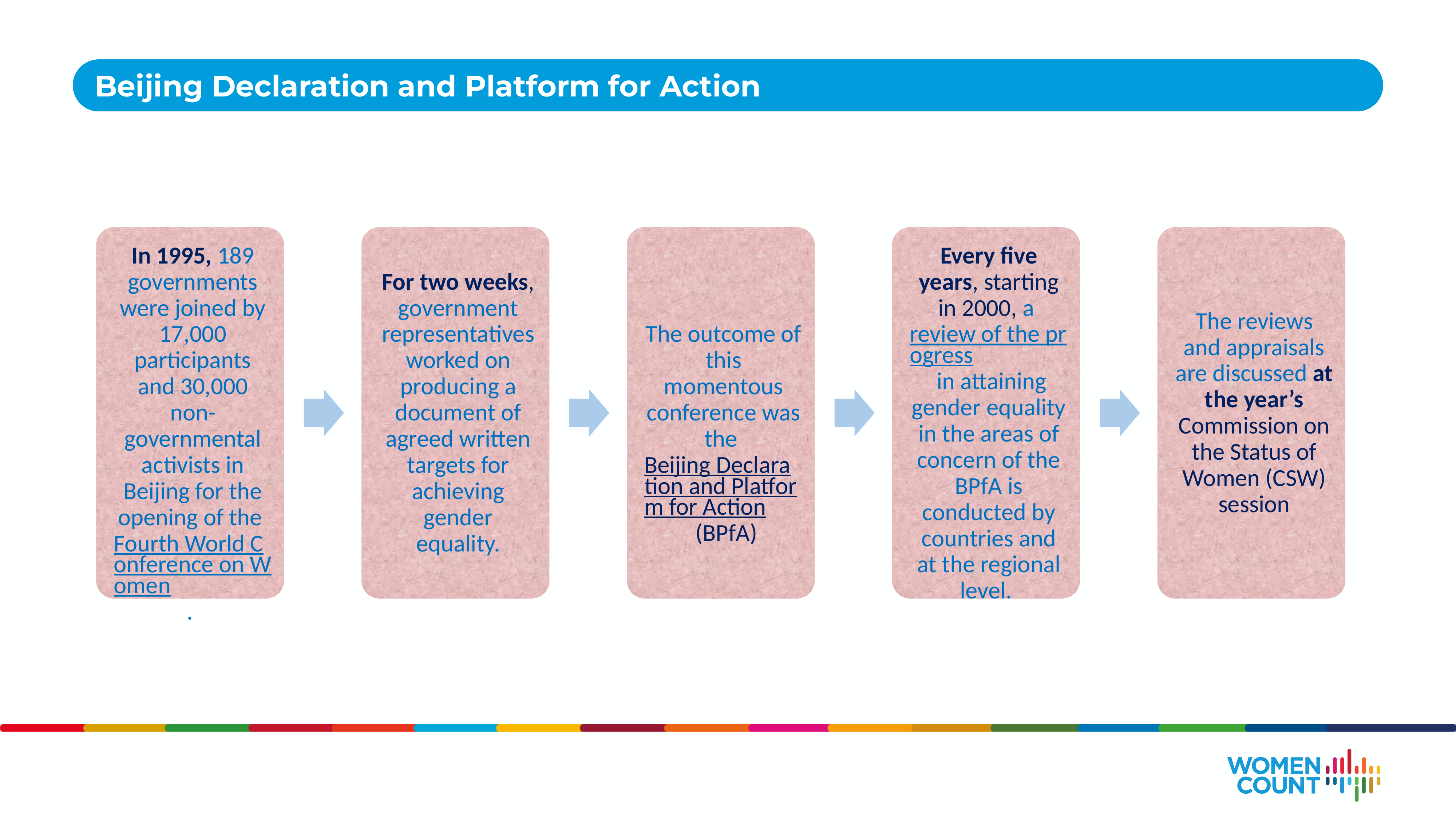

Beijing Declaration and Platform for Action
In 1995, 189 governments were joined by 17,000 participants and 30,000 non-governmental activists in Beijing for the opening of the Fourth World Conference on Women.

For two weeks, government representatives worked on producing a document of agreed written targets for achieving gender equality.

The outcome of this momentous conference was the Beijing Declaration and Platform for Action (BPfA)

Every five years, starting in 2000, a review of the progress in attaining gender equality in the areas of concern of the BPfA is conducted by countries and at the regional level.

The reviews and appraisals are discussed at the year’s Commission on the Status of Women (CSW) session